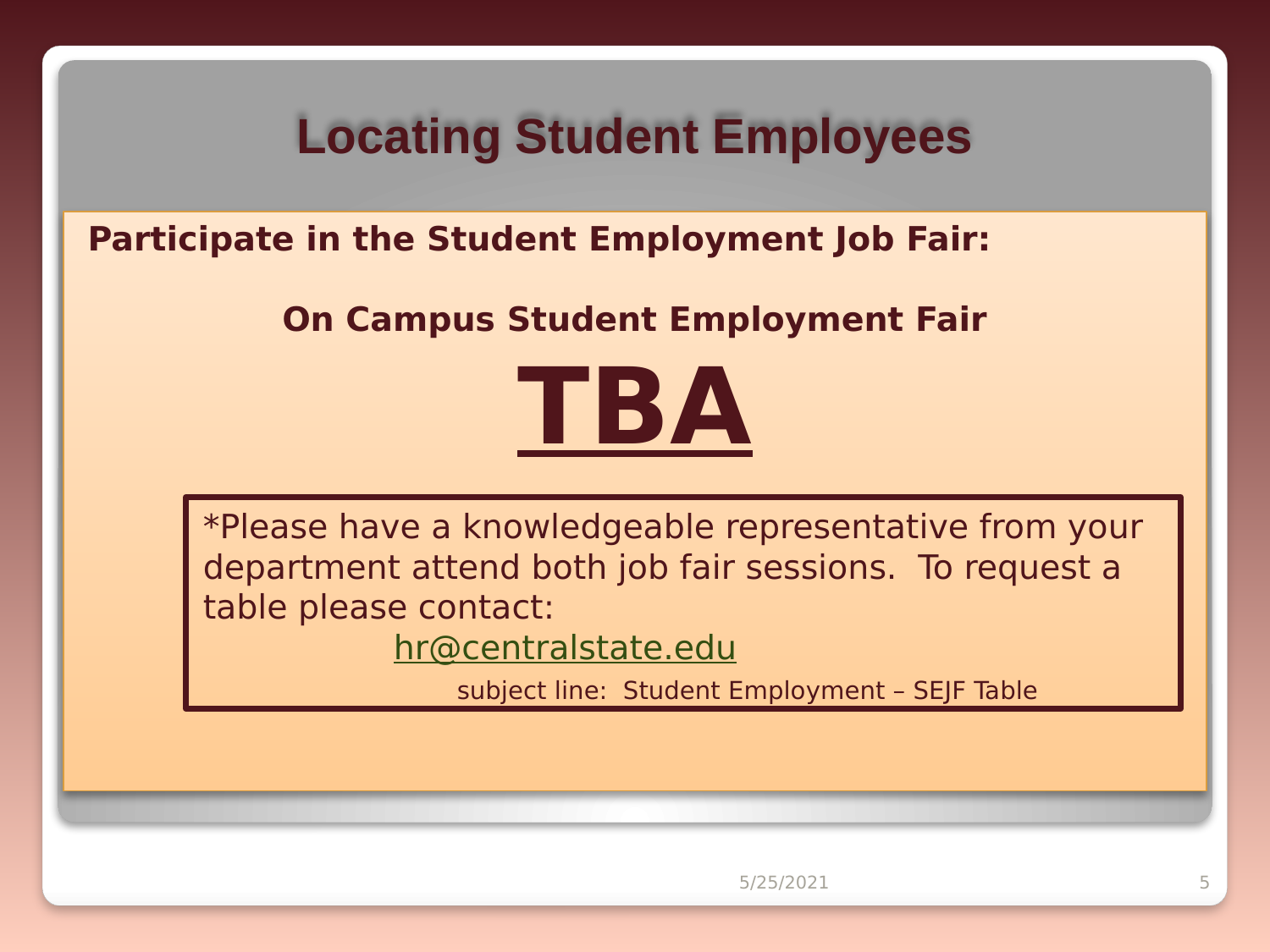

# Locating Student Employees
 Participate in the Student Employment Job Fair:

On Campus Student Employment Fair
TBA

*Please have a knowledgeable representative from your department attend both job fair sessions.  To request a table please contact:
                  hr@centralstate.edu
		subject line:  Student Employment – SEJF Table

5/25/2021
5